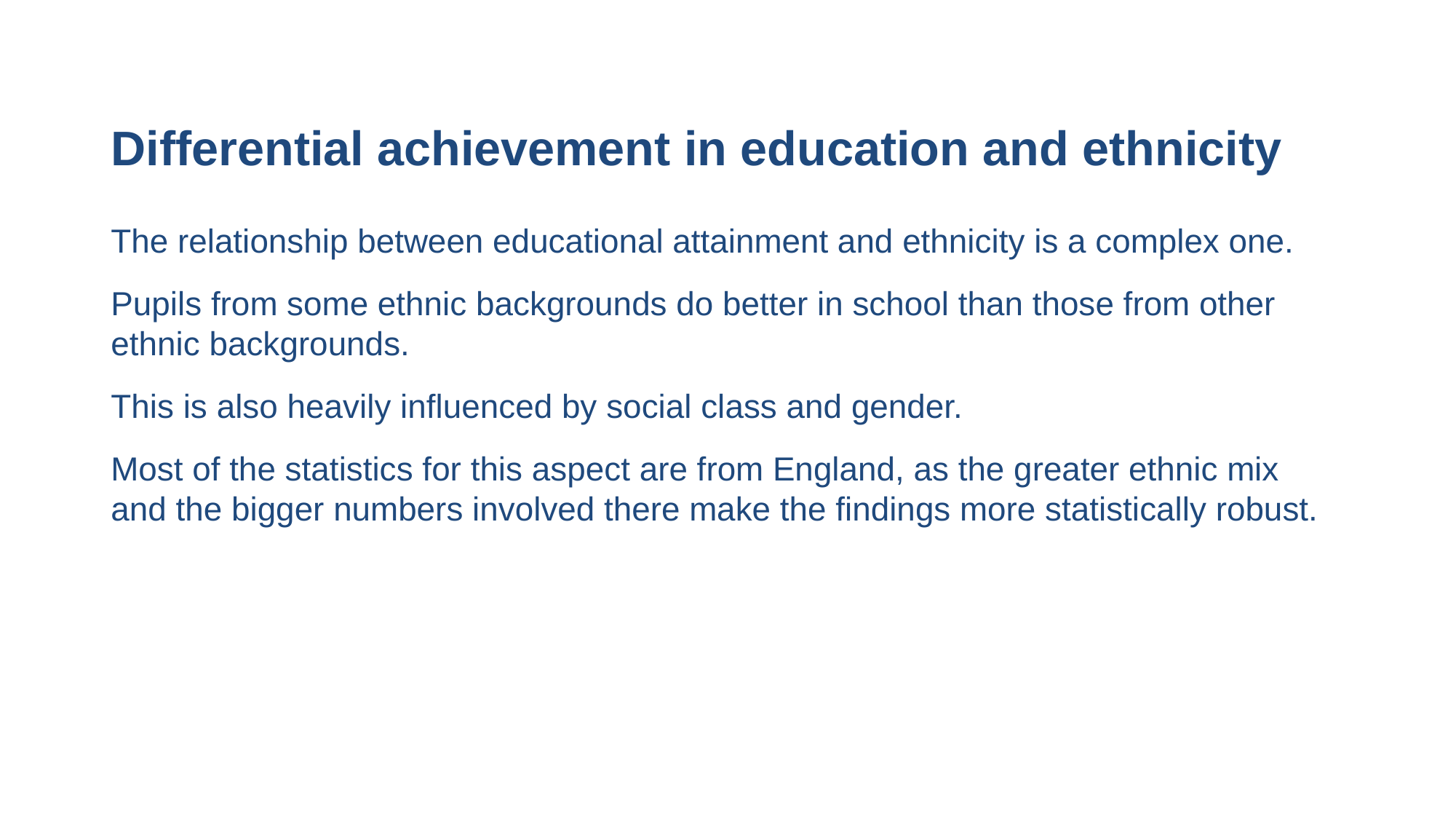

# Differential achievement in education and ethnicity
The relationship between educational attainment and ethnicity is a complex one.
Pupils from some ethnic backgrounds do better in school than those from other ethnic backgrounds.
This is also heavily influenced by social class and gender.
Most of the statistics for this aspect are from England, as the greater ethnic mix and the bigger numbers involved there make the findings more statistically robust.